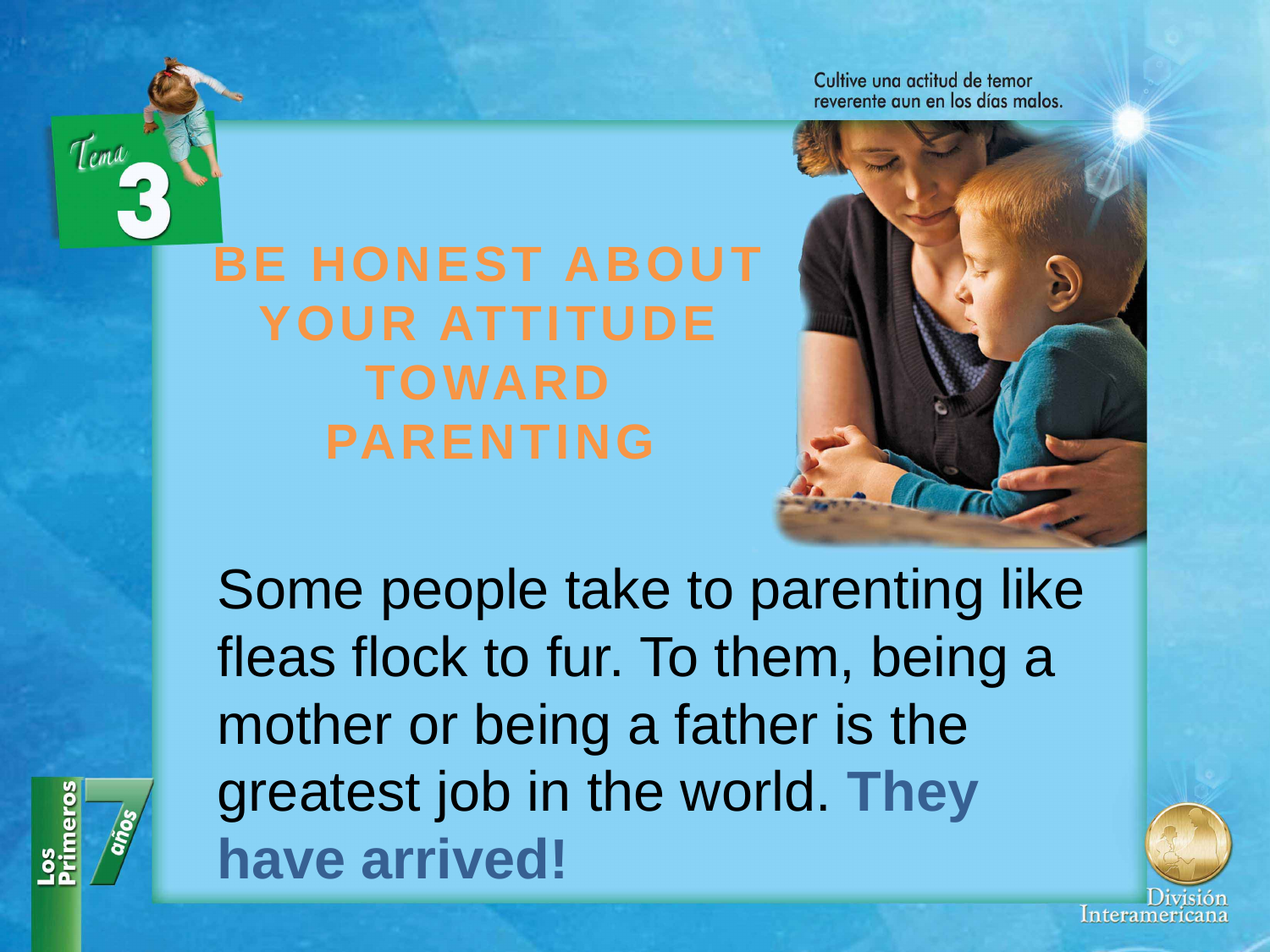

BE HONEST ABOUT YOUR ATTITUDE TOWARD PARENTING
Some people take to parenting like fleas flock to fur. To them, being a mother or being a father is the greatest job in the world. They have arrived!